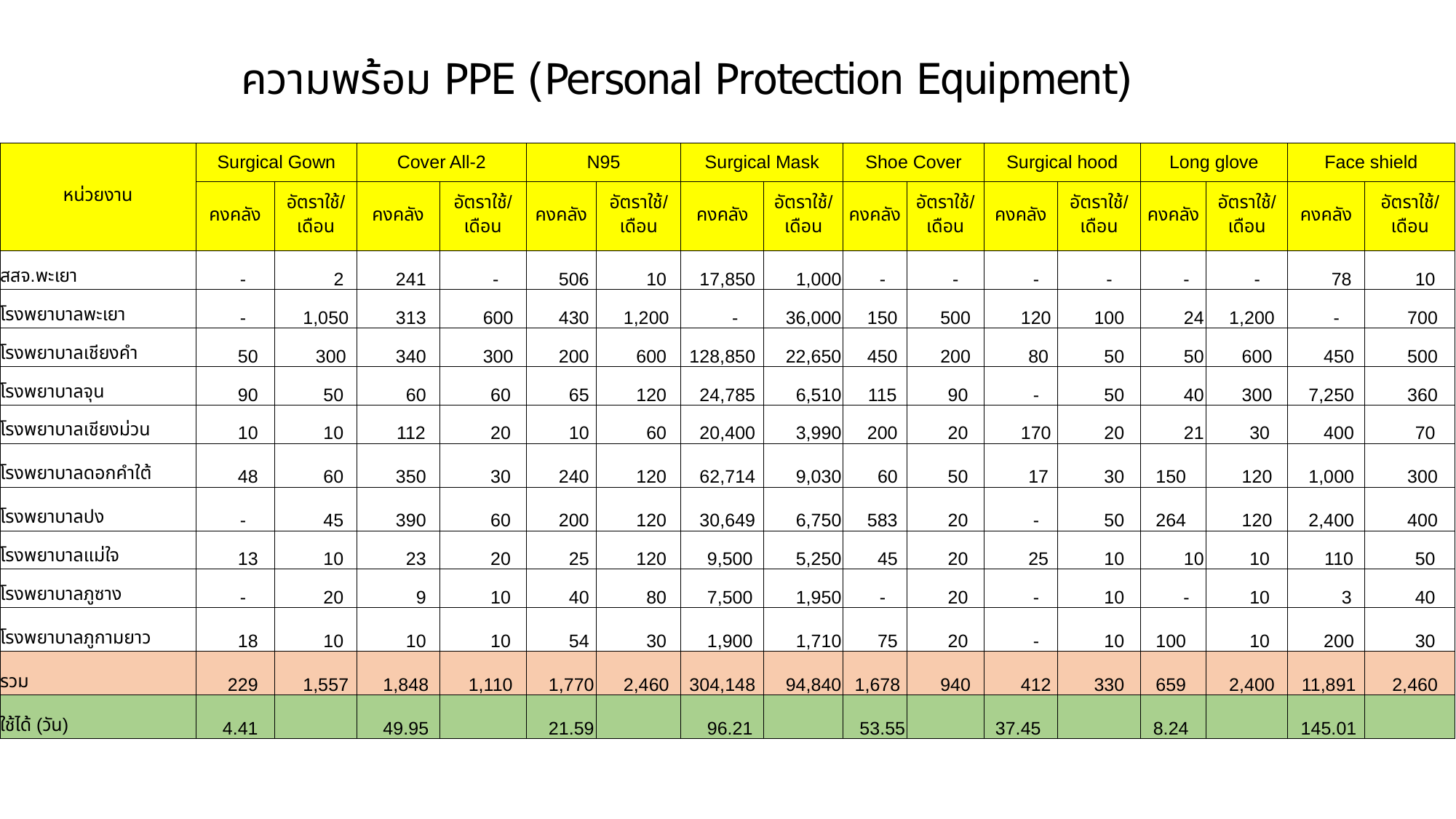

ความพร้อม PPE (Personal Protection Equipment)
| หน่วยงาน | Surgical Gown |  | Cover All-2 |  | N95 |  | Surgical Mask |  | Shoe Cover |  | Surgical hood |  | Long glove |  | Face shield |  |
| --- | --- | --- | --- | --- | --- | --- | --- | --- | --- | --- | --- | --- | --- | --- | --- | --- |
|  | คงคลัง | อัตราใช้/เดือน | คงคลัง | อัตราใช้/เดือน | คงคลัง | อัตราใช้/เดือน | คงคลัง | อัตราใช้/เดือน | คงคลัง | อัตราใช้/เดือน | คงคลัง | อัตราใช้/เดือน | คงคลัง | อัตราใช้/เดือน | คงคลัง | อัตราใช้/เดือน |
| สสจ.พะเยา | - | 2 | 241 | - | 506 | 10 | 17,850 | 1,000 | - | - | - | - | - | - | 78 | 10 |
| โรงพยาบาลพะเยา | - | 1,050 | 313 | 600 | 430 | 1,200 | - | 36,000 | 150 | 500 | 120 | 100 | 24 | 1,200 | - | 700 |
| โรงพยาบาลเชียงคำ | 50 | 300 | 340 | 300 | 200 | 600 | 128,850 | 22,650 | 450 | 200 | 80 | 50 | 50 | 600 | 450 | 500 |
| โรงพยาบาลจุน | 90 | 50 | 60 | 60 | 65 | 120 | 24,785 | 6,510 | 115 | 90 | - | 50 | 40 | 300 | 7,250 | 360 |
| โรงพยาบาลเชียงม่วน | 10 | 10 | 112 | 20 | 10 | 60 | 20,400 | 3,990 | 200 | 20 | 170 | 20 | 21 | 30 | 400 | 70 |
| โรงพยาบาลดอกคำใต้ | 48 | 60 | 350 | 30 | 240 | 120 | 62,714 | 9,030 | 60 | 50 | 17 | 30 | 150 | 120 | 1,000 | 300 |
| โรงพยาบาลปง | - | 45 | 390 | 60 | 200 | 120 | 30,649 | 6,750 | 583 | 20 | - | 50 | 264 | 120 | 2,400 | 400 |
| โรงพยาบาลแม่ใจ | 13 | 10 | 23 | 20 | 25 | 120 | 9,500 | 5,250 | 45 | 20 | 25 | 10 | 10 | 10 | 110 | 50 |
| โรงพยาบาลภูซาง | - | 20 | 9 | 10 | 40 | 80 | 7,500 | 1,950 | - | 20 | - | 10 | - | 10 | 3 | 40 |
| โรงพยาบาลภูกามยาว | 18 | 10 | 10 | 10 | 54 | 30 | 1,900 | 1,710 | 75 | 20 | - | 10 | 100 | 10 | 200 | 30 |
| รวม | 229 | 1,557 | 1,848 | 1,110 | 1,770 | 2,460 | 304,148 | 94,840 | 1,678 | 940 | 412 | 330 | 659 | 2,400 | 11,891 | 2,460 |
| ใช้ได้ (วัน) | 4.41 |  | 49.95 |  | 21.59 |  | 96.21 |  | 53.55 |  | 37.45 |  | 8.24 |  | 145.01 |  |